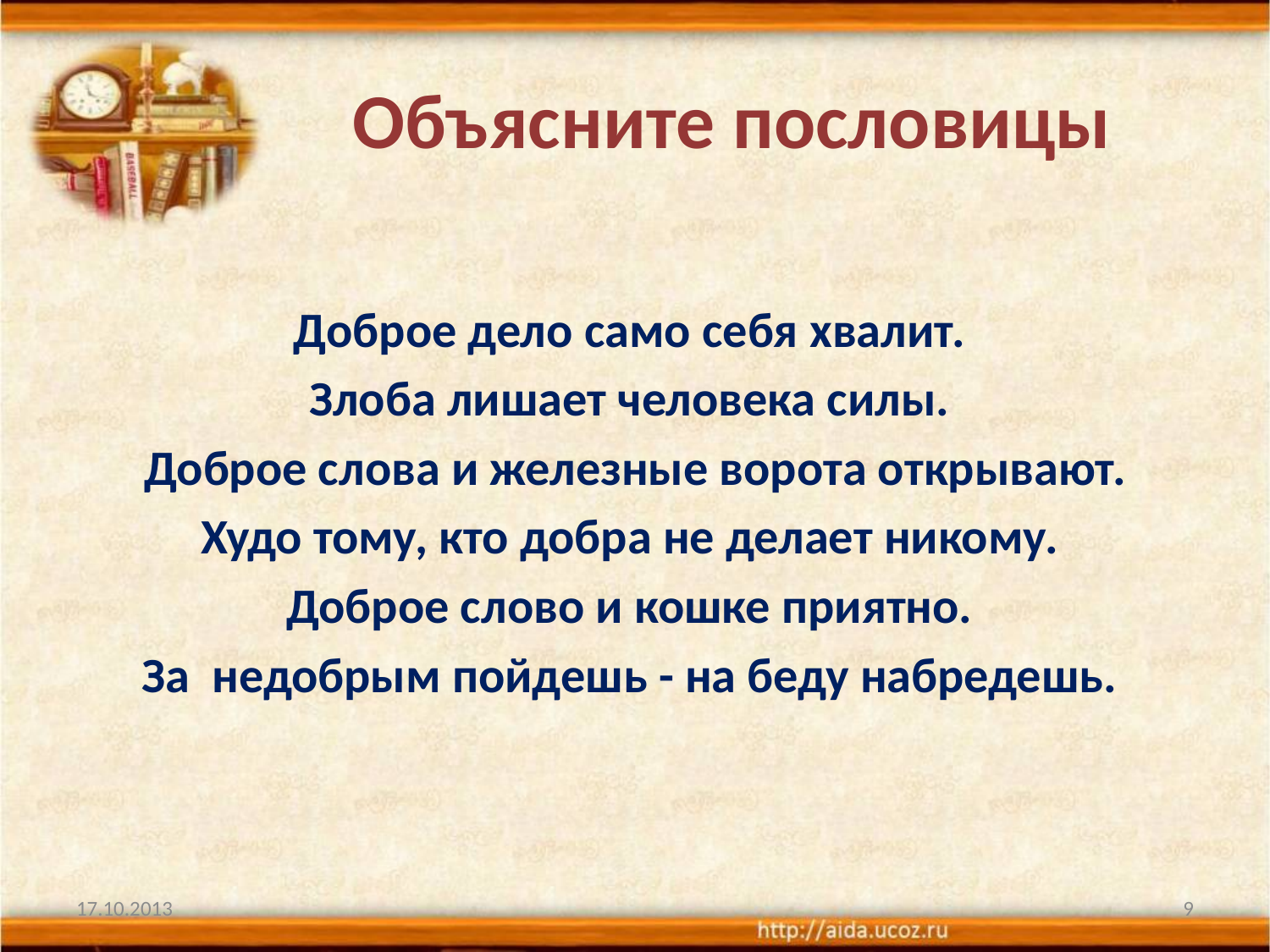

# Объясните пословицы

Доброе дело само себя хвалит.
Злоба лишает человека силы.
 Доброе слова и железные ворота открывают.
Худо тому, кто добра не делает никому.
Доброе слово и кошке приятно.
За  недобрым пойдешь - на беду набредешь.
17.10.2013
9